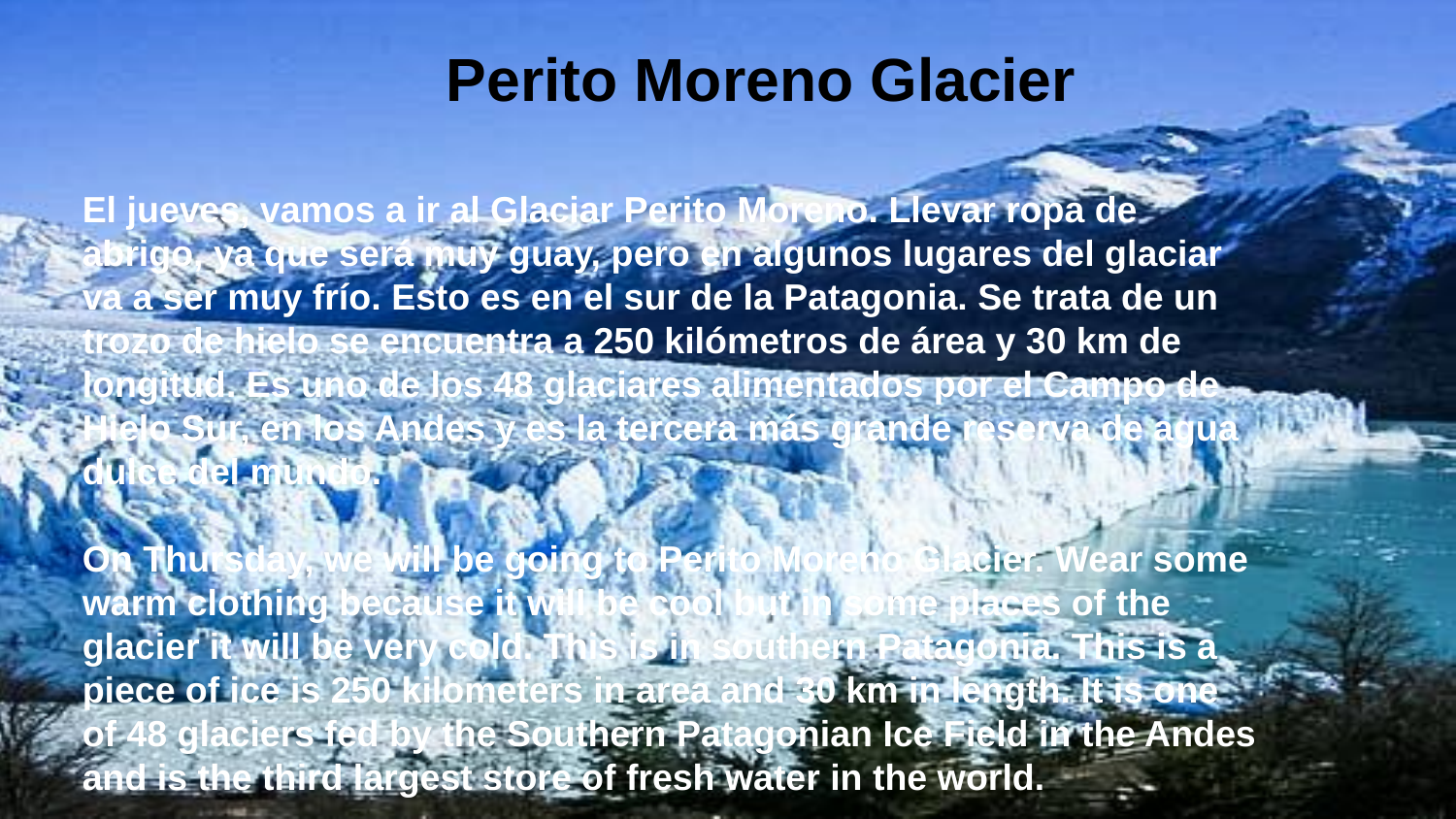

Perito Moreno Glacier

El jueves, vamos a ir al Glaciar Perito Moreno. Llevar ropa de abrigo, ya que será muy guay, pero en algunos lugares del glaciar va a ser muy frío. Esto es en el sur de la Patagonia. Se trata de un trozo de hielo se encuentra a 250 kilómetros de área y 30 km de longitud. Es uno de los 48 glaciares alimentados por el Campo de Hielo Sur, en los Andes y es la tercera más grande reserva de agua dulce del mundo.

On Thursday, we will be going to Perito Moreno Glacier. Wear some warm clothing because it will be cool but in some places of the glacier it will be very cold. This is in southern Patagonia. This is a piece of ice is 250 kilometers in area and 30 km in length. It is one of 48 glaciers fed by the Southern Patagonian Ice Field in the Andes and is the third largest store of fresh water in the world.

#